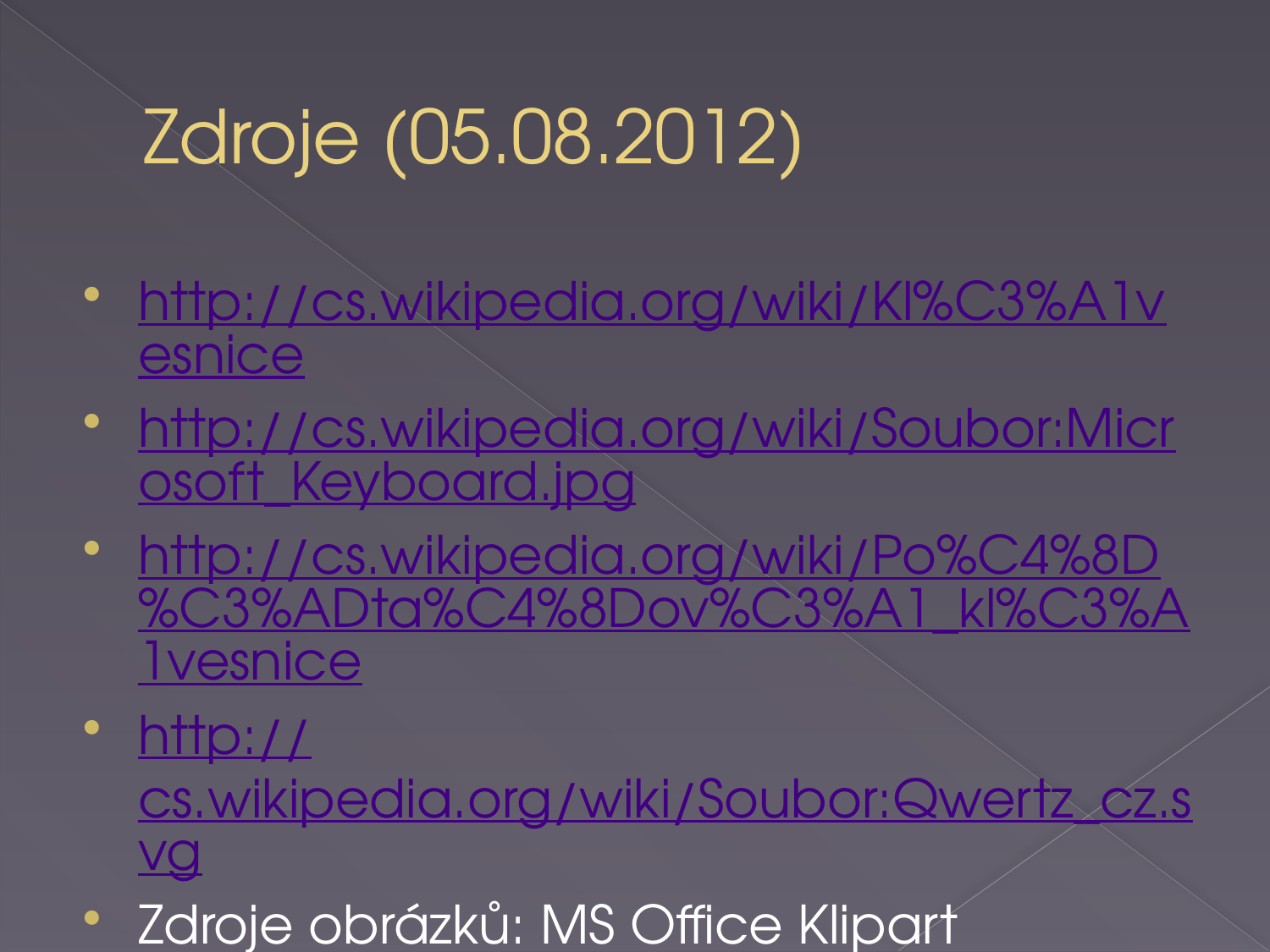

# Zdroje (05.08.2012)
http://cs.wikipedia.org/wiki/Kl%C3%A1vesnice
http://cs.wikipedia.org/wiki/Soubor:Microsoft_Keyboard.jpg
http://cs.wikipedia.org/wiki/Po%C4%8D%C3%ADta%C4%8Dov%C3%A1_kl%C3%A1vesnice
http://cs.wikipedia.org/wiki/Soubor:Qwertz_cz.svg
Zdroje obrázků: MS Office Klipart